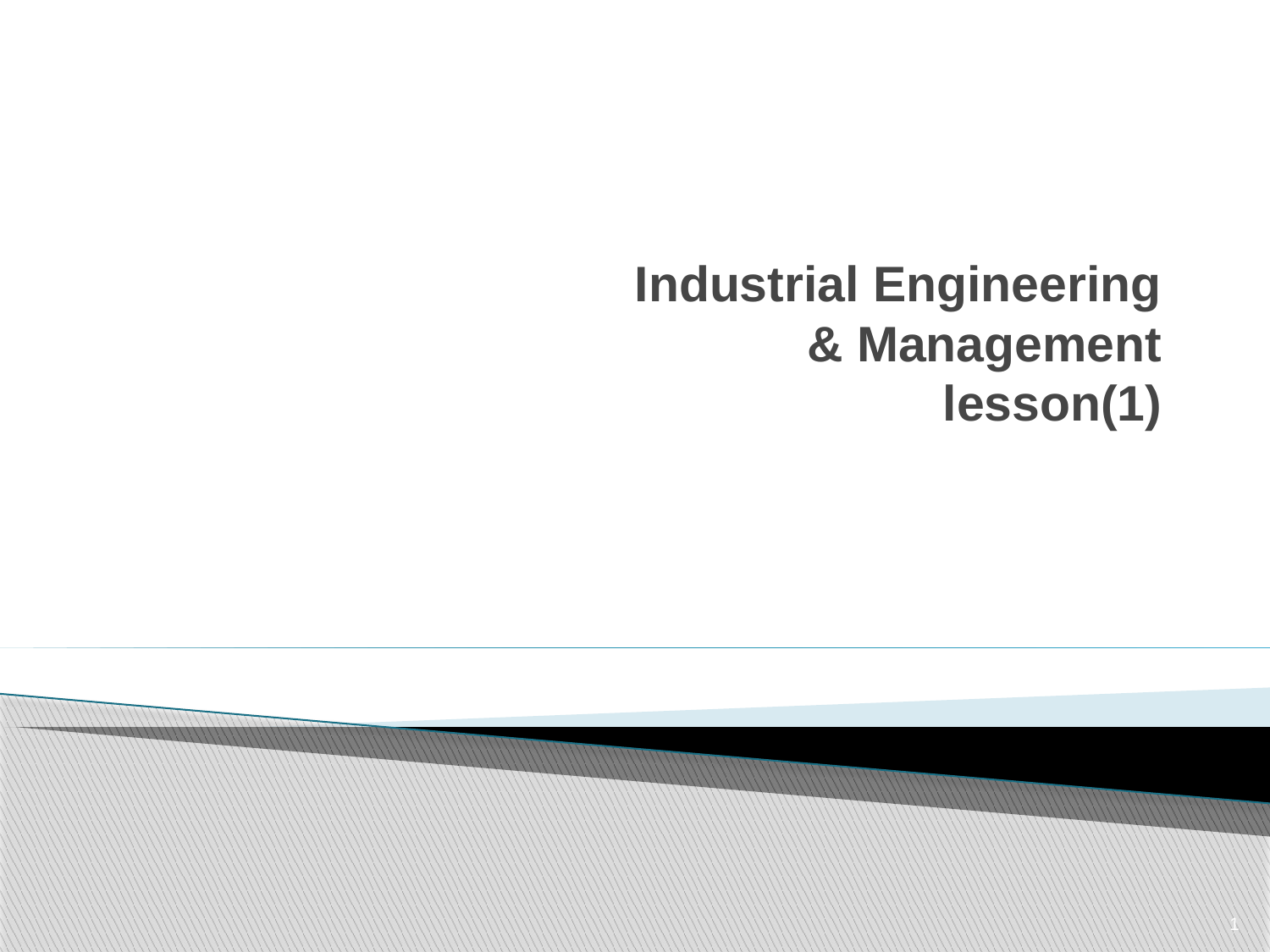

# Industrial Engineering & Management lesson(1)
1